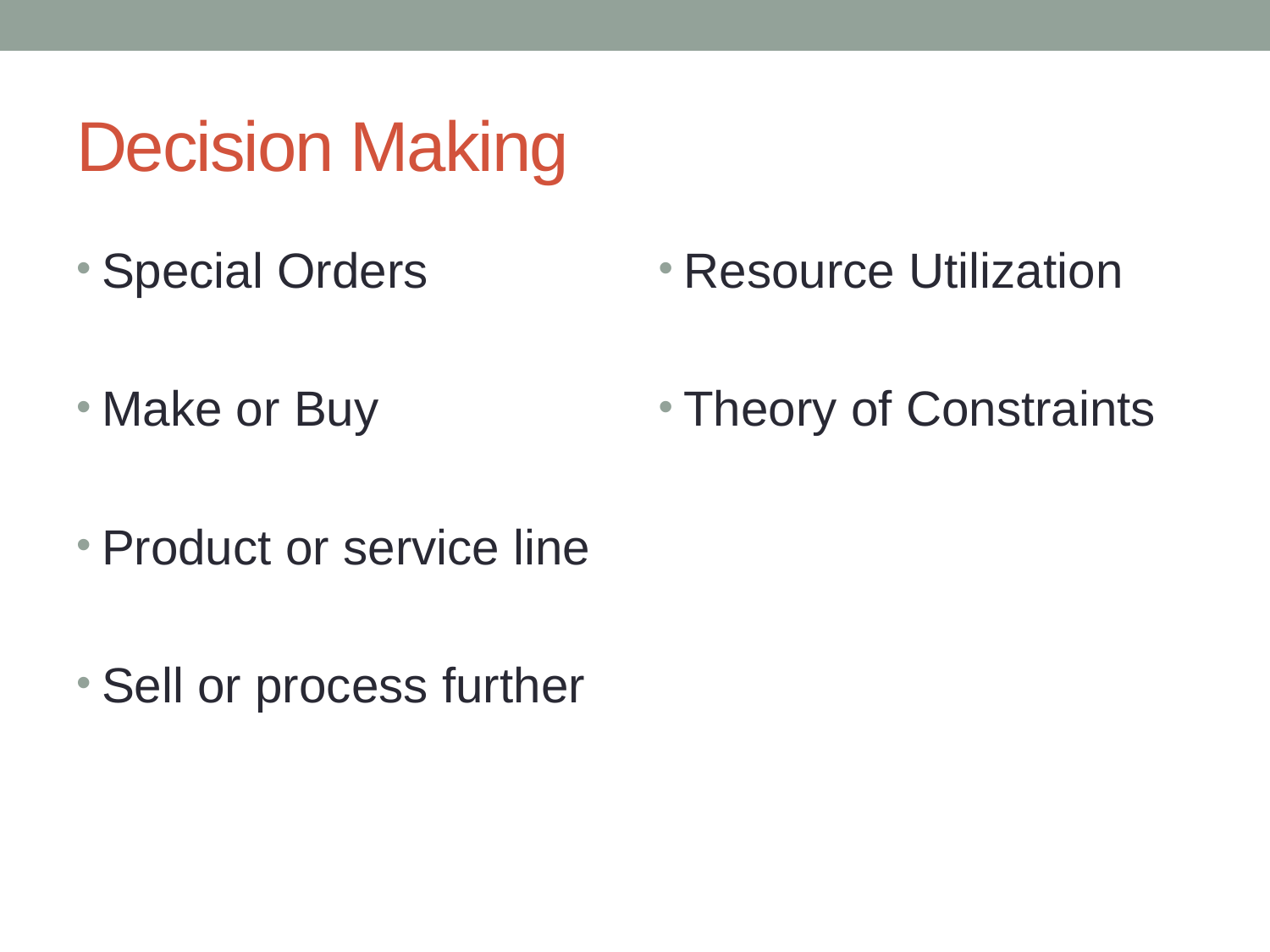

# Decision Making
Special Orders

Make or Buy

Product or service line

Sell or process further
Resource Utilization

Theory of Constraints